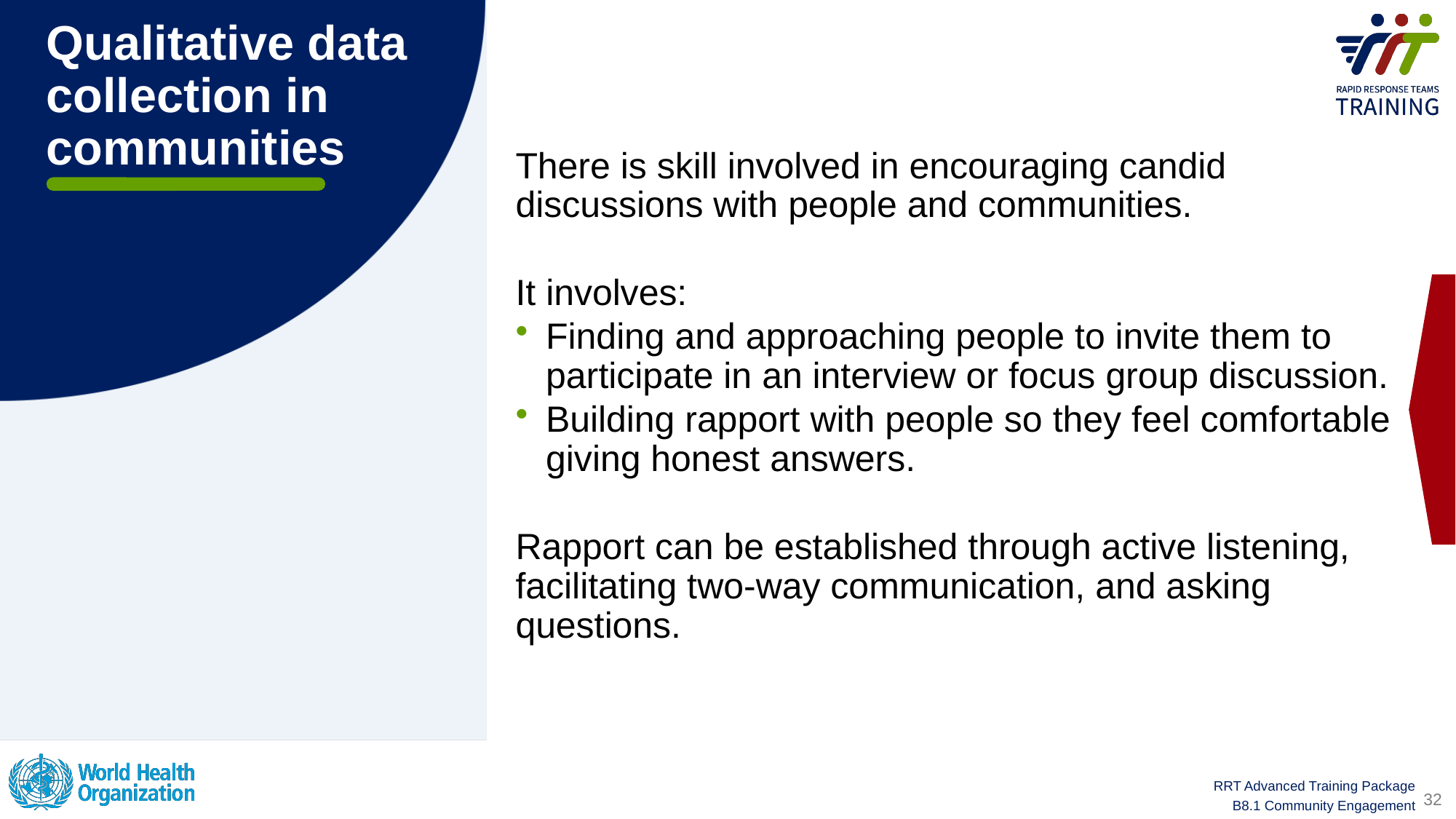

Qualitative data collection in communities
There is skill involved in encouraging candid discussions with people and communities.

It involves:
Finding and approaching people to invite them to participate in an interview or focus group discussion.
Building rapport with people so they feel comfortable giving honest answers.

Rapport can be established through active listening, facilitating two-way communication, and asking questions.